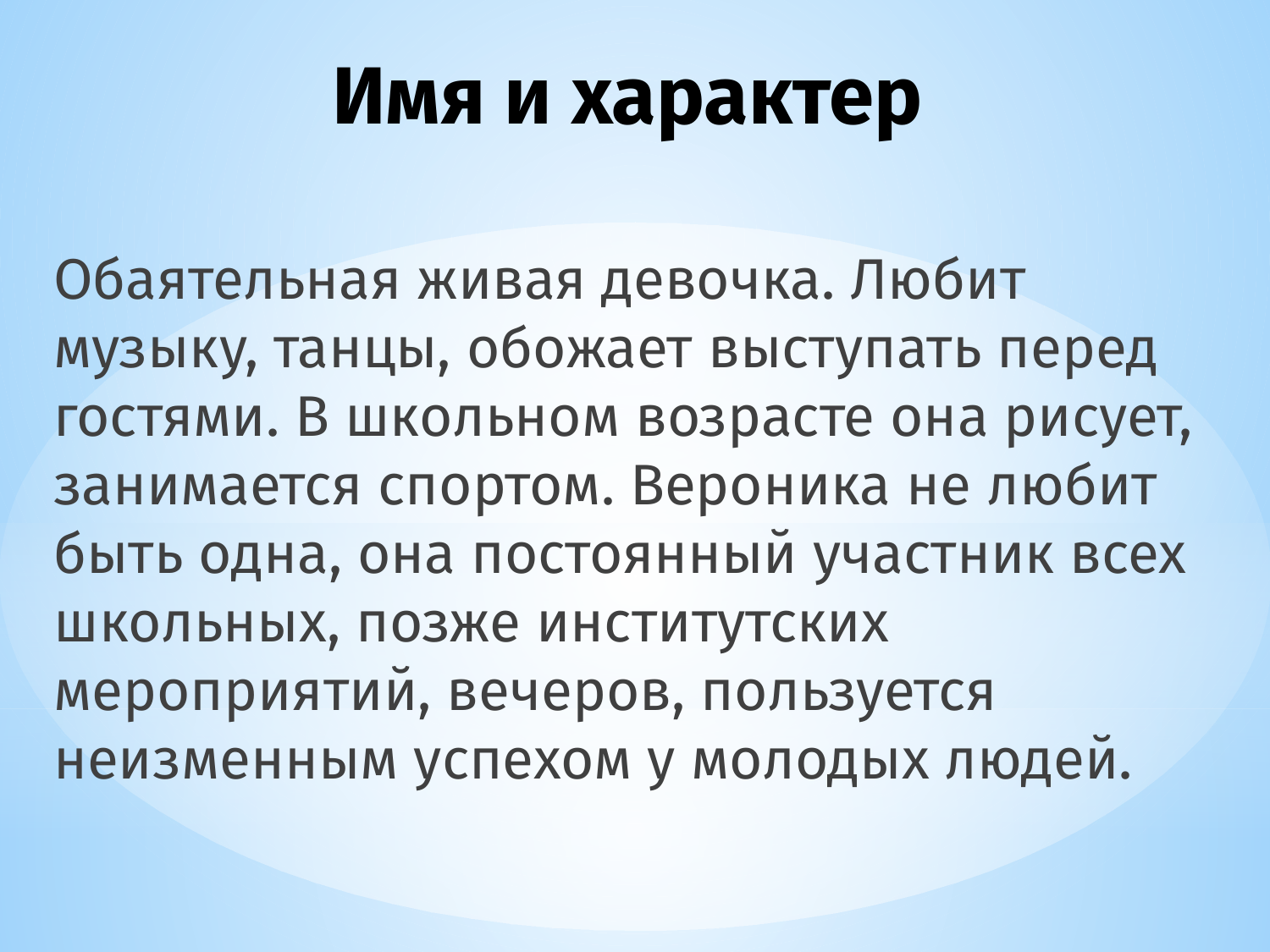

# Имя и характер
Обаятельная живая девочка. Любит музыку, танцы, обожает выступать перед гостями. В школьном возрасте она рисует, занимается спортом. Вероника не любит быть одна, она постоянный участник всех школьных, позже институтских мероприятий, вечеров, пользуется неизменным успехом у молодых людей.